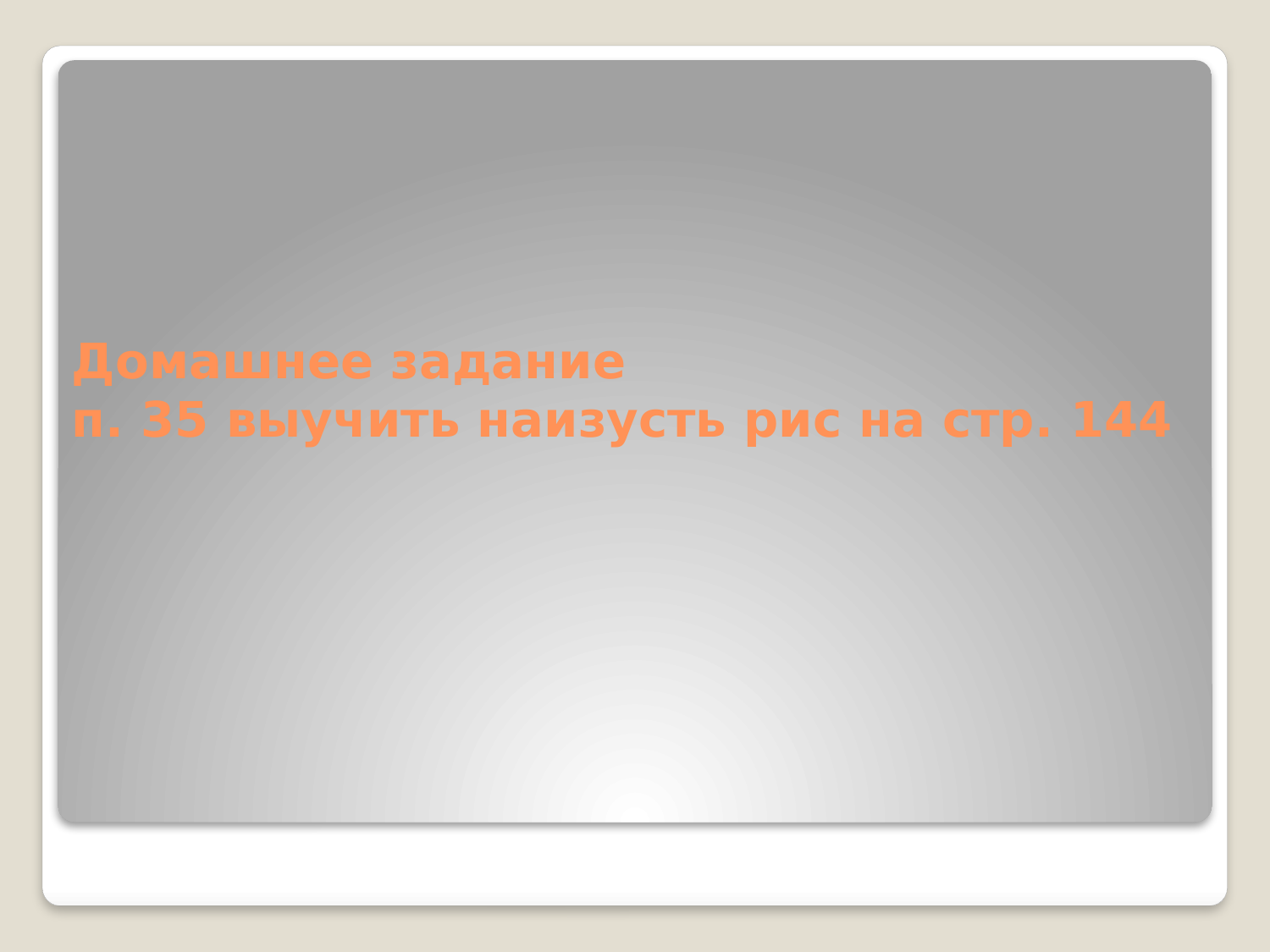

# Домашнее задание п. 35 выучить наизусть рис на стр. 144